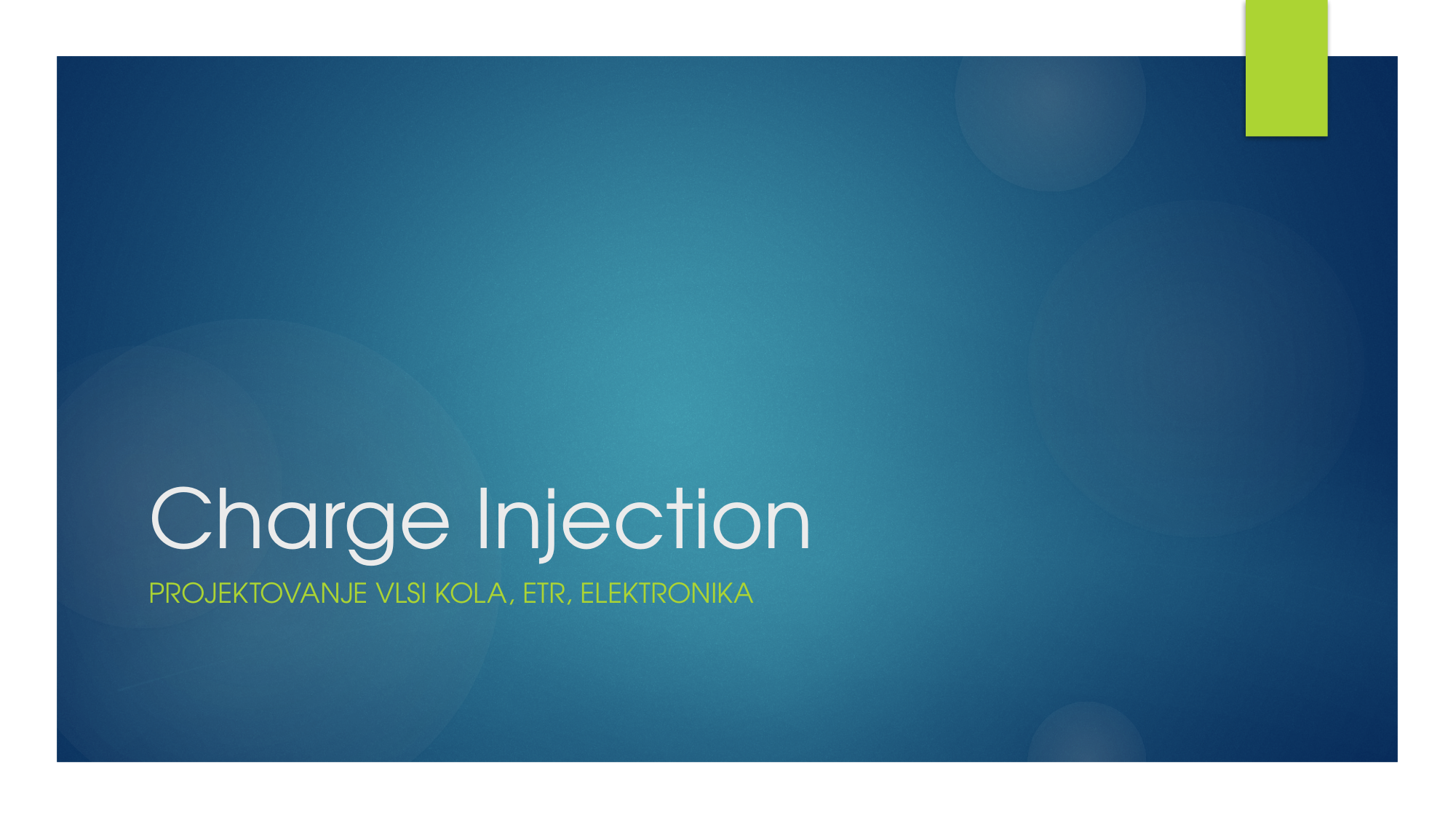

# Charge Injection
Projektovanje VLSI kola, ETR, Elektronika